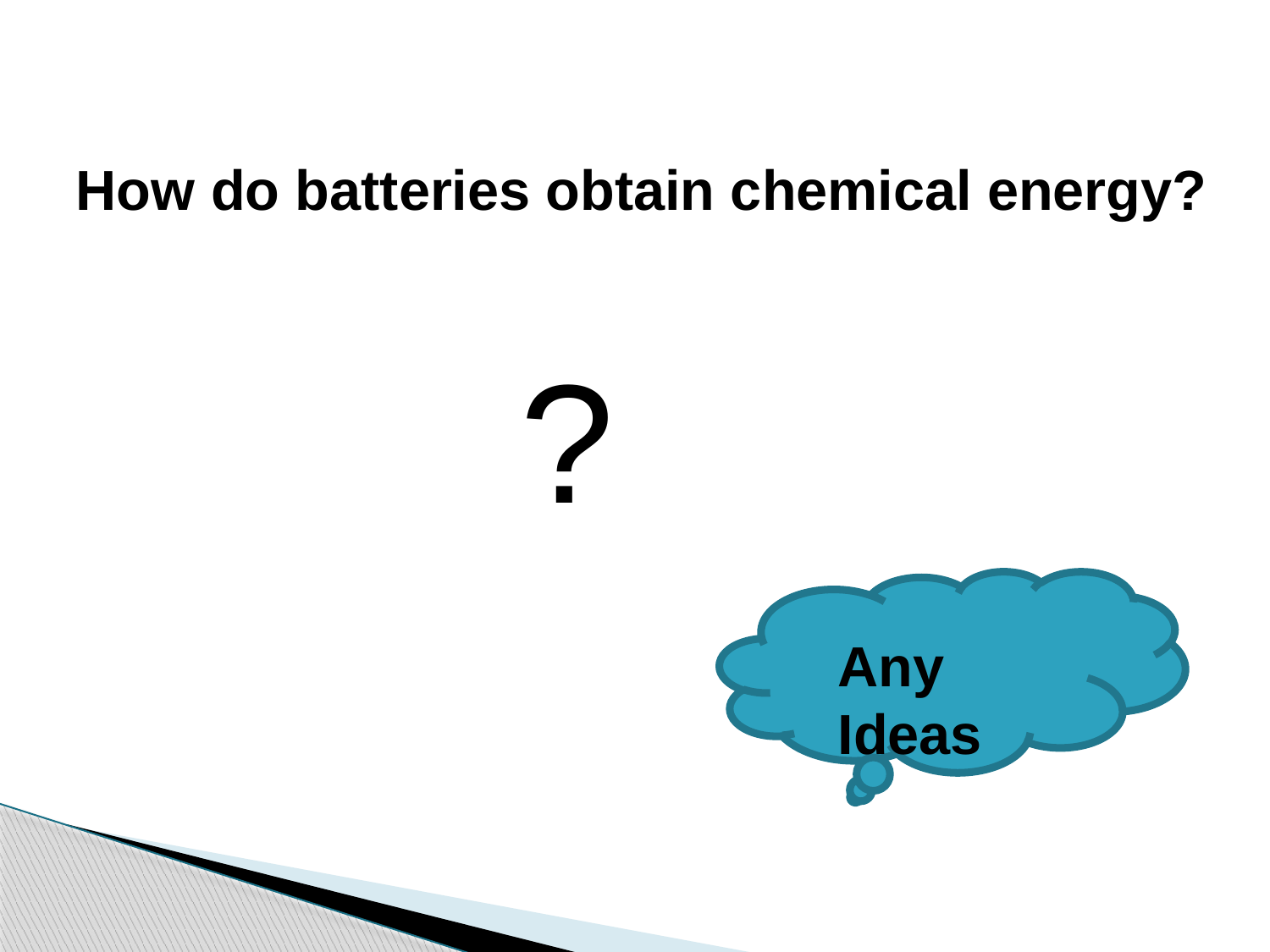

How do batteries obtain chemical energy?
         ?

Any Ideas